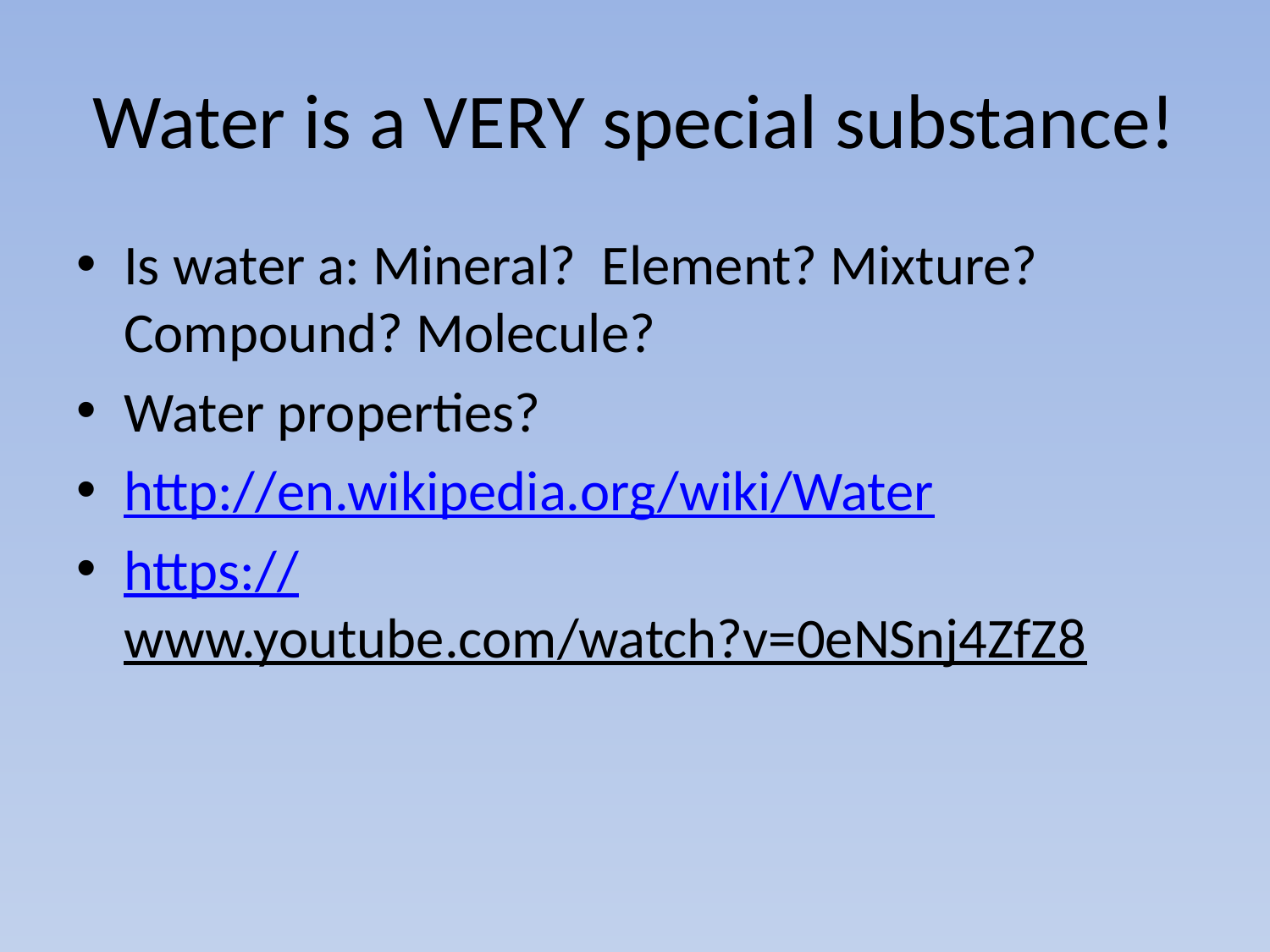

# Water is a VERY special substance!
Is water a: Mineral?  Element? Mixture? Compound? Molecule?
Water properties?
http://en.wikipedia.org/wiki/Water
https://www.youtube.com/watch?v=0eNSnj4ZfZ8